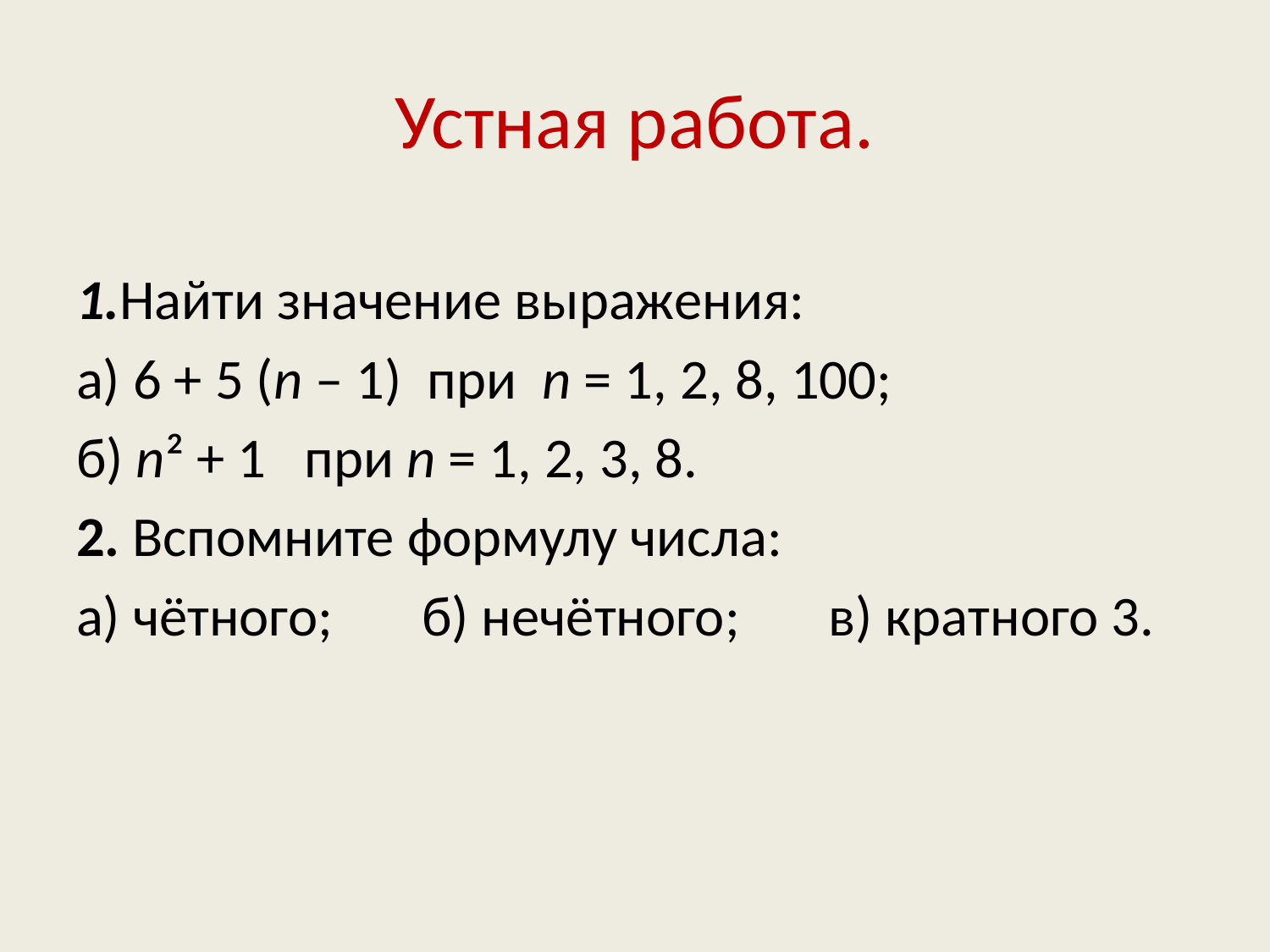

# Устная работа.

1.Найти значение выражения:
а) 6 + 5 (n – 1)  при  n = 1, 2, 8, 100;
б) n² + 1   при n = 1, 2, 3, 8.
2. Вспомните формулу числа:
а) чётного;       б) нечётного;       в) кратного 3.